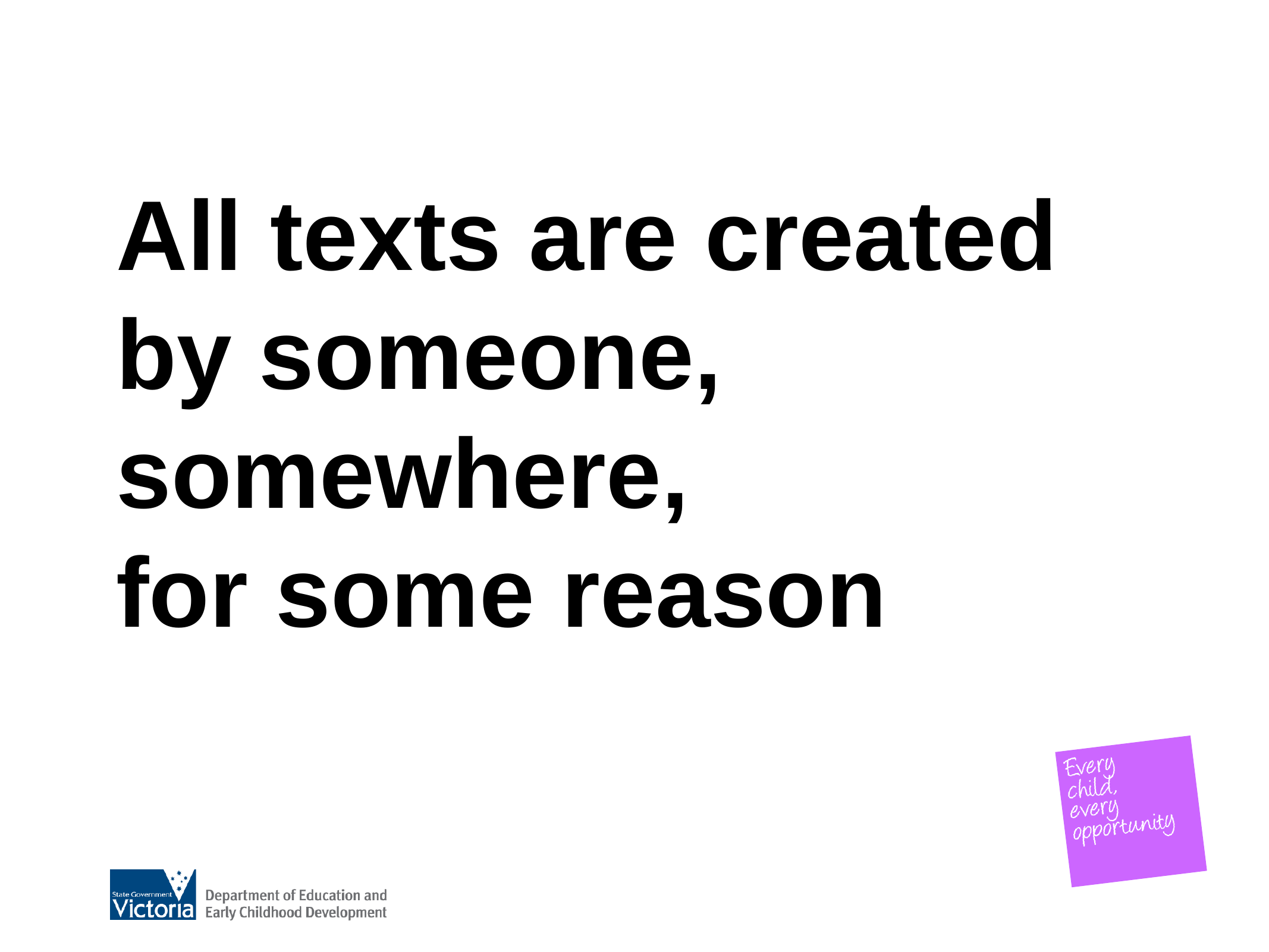

All texts are created by someone, somewhere,
for some reason